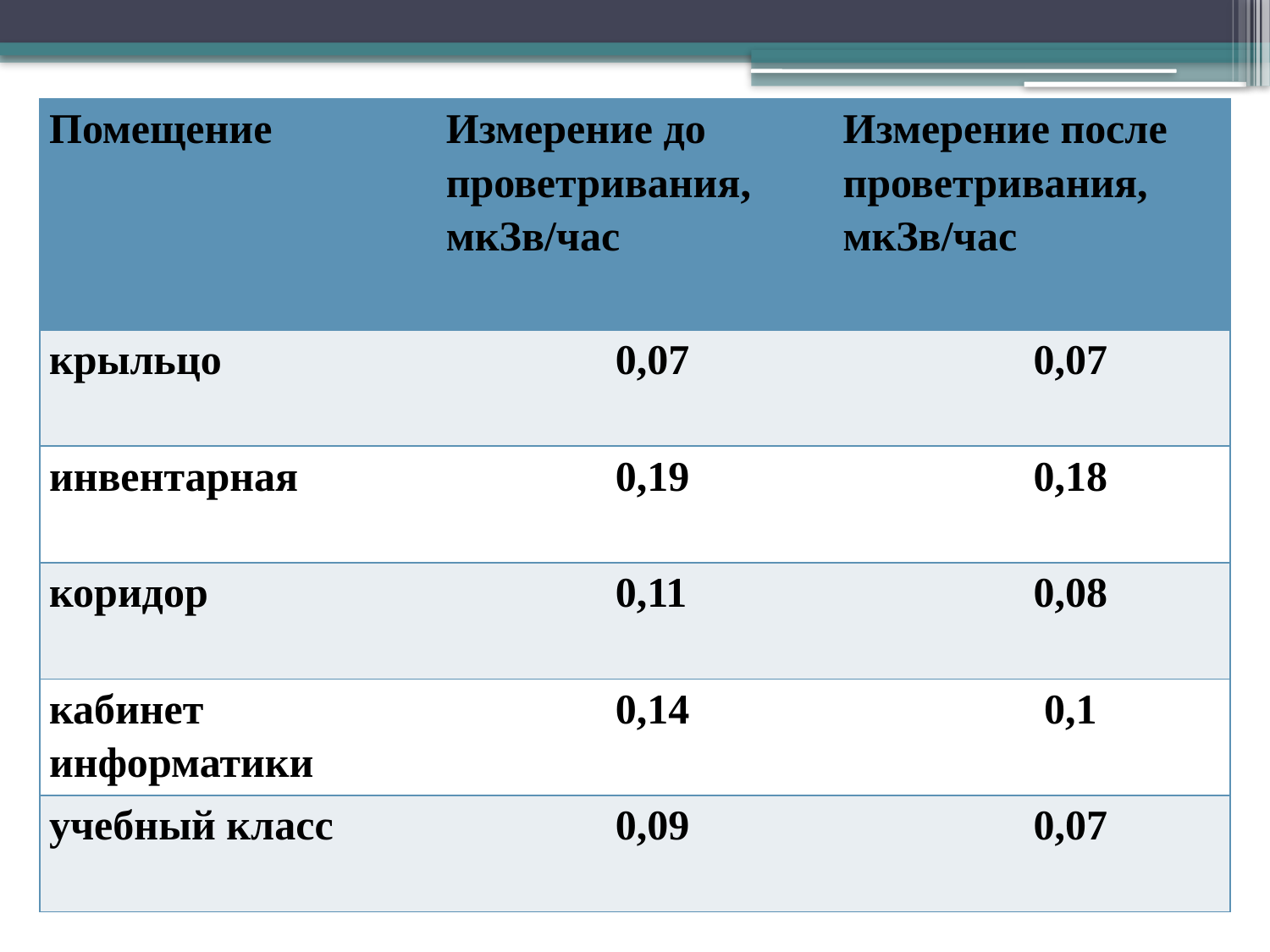

| Помещение | Измерение до проветривания, мкЗв/час | Измерение после проветривания, мкЗв/час |
| --- | --- | --- |
| крыльцо | 0,07 | 0,07 |
| инвентарная | 0,19 | 0,18 |
| коридор | 0,11 | 0,08 |
| кабинет информатики | 0,14 | 0,1 |
| учебный класс | 0,09 | 0,07 |